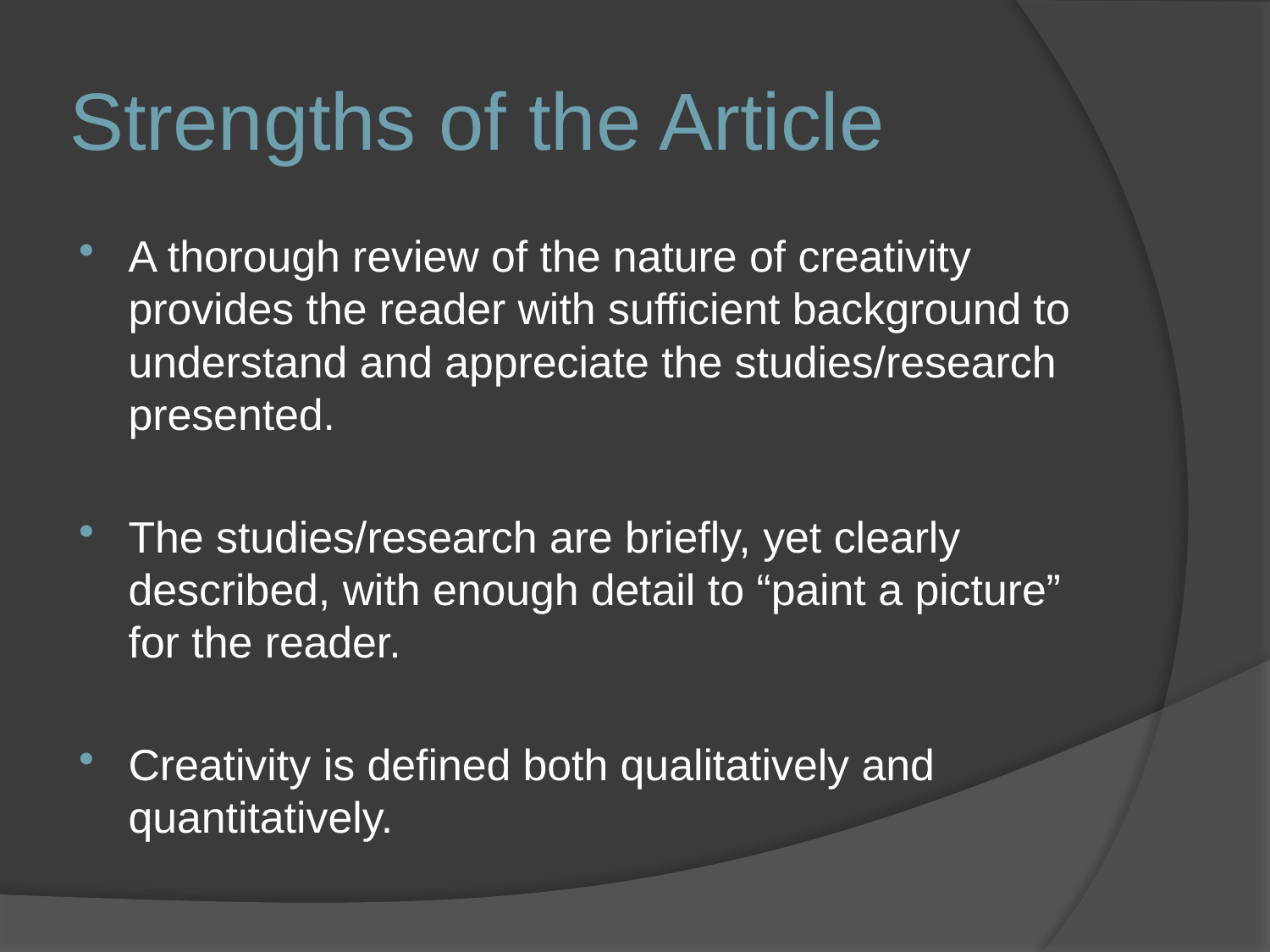

# Strengths of the Article
A thorough review of the nature of creativity provides the reader with sufficient background to understand and appreciate the studies/research presented.

The studies/research are briefly, yet clearly described, with enough detail to “paint a picture” for the reader.

Creativity is defined both qualitatively and quantitatively.